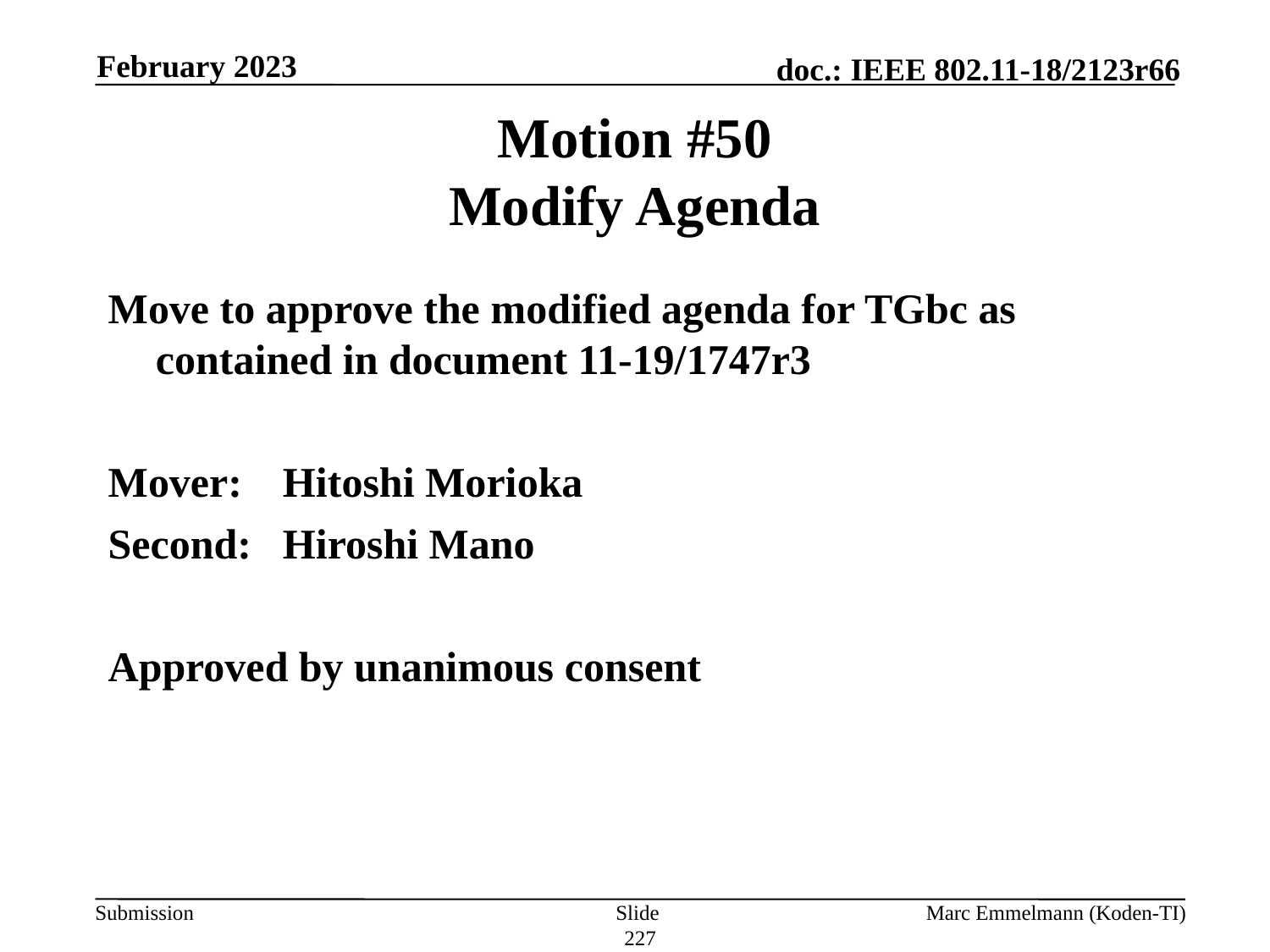

February 2023
# Motion #50 Modify Agenda
Move to approve the modified agenda for TGbc as contained in document 11-19/1747r3

Mover:	Hitoshi Morioka
Second:	Hiroshi Mano

Approved by unanimous consent
Slide 227
Marc Emmelmann (Koden-TI)